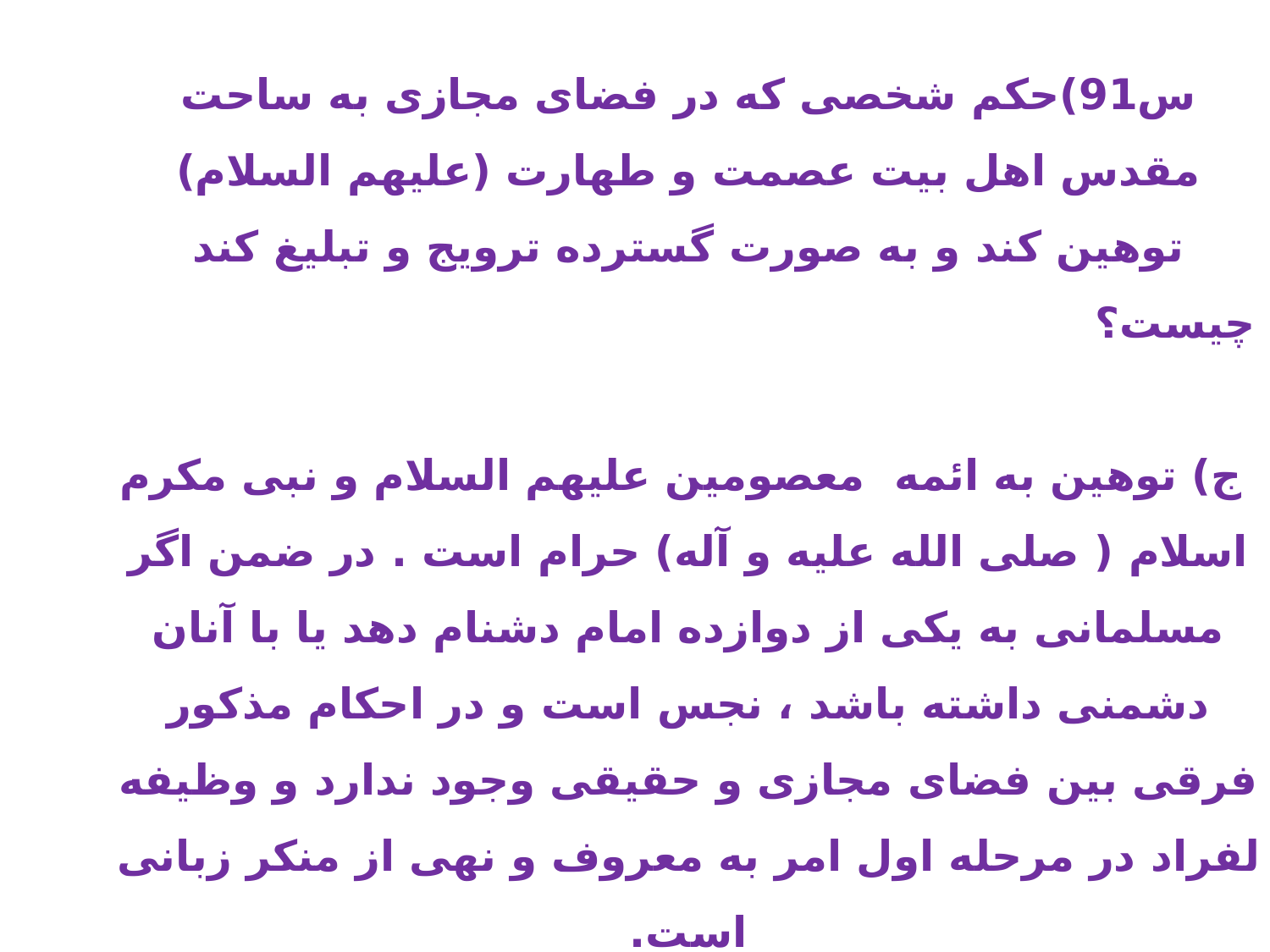

4)استفاده از شبکه های اجتماعی  که موجلاق و جدایی زن و شوهر شود، جایز نیست   . (استفتاءازدفتر مقام معظم رهبری،29/11/1394)
5) دیدن فیلمهای مستهجن توسط زن وشوهر  که موجب تحری شهوت شود، جایز نیست. (اجوبه،س1200)
6) اگر استفاده از فضای مجازی، شبکه های اجتماعی و بازیهای اینترنتی، موجب اذیت و آزار والدین شود، حرام و گناه است.
س91)حکم شخصی که در فضای مجازی به ساحت مقدس اهل بیت عصمت و طهارت (علیهم السلام) توهین کند و به صورت گسترده ترویج و تبلیغ کند چیست؟
 ج) توهین به ائمه  معصومین علیهم السلام و نبی مکرم اسلام ( صلی الله علیه و آله) حرام است . در ضمن اگر مسلمانی به یکی از دوازده امام دشنام دهد یا با آنان دشمنی داشته باشد ، نجس است و در احکام مذکور فرقی بین فضای مجازی و حقیقی وجود ندارد و وظیفه لفراد در مرحله اول امر به معروف و نهی از منکر زبانی است.
س92) انتشار کلیپ رقص بانوان در فضای مجازی چه حکمی دارد؟ انتشار کلیپ آوازخوانی بانوان در فضای مجازی چه حکمی دارد؟                                                                                                                                                ج) با توجه به ترتب مفسده و ترویج گناه جایز نیست.